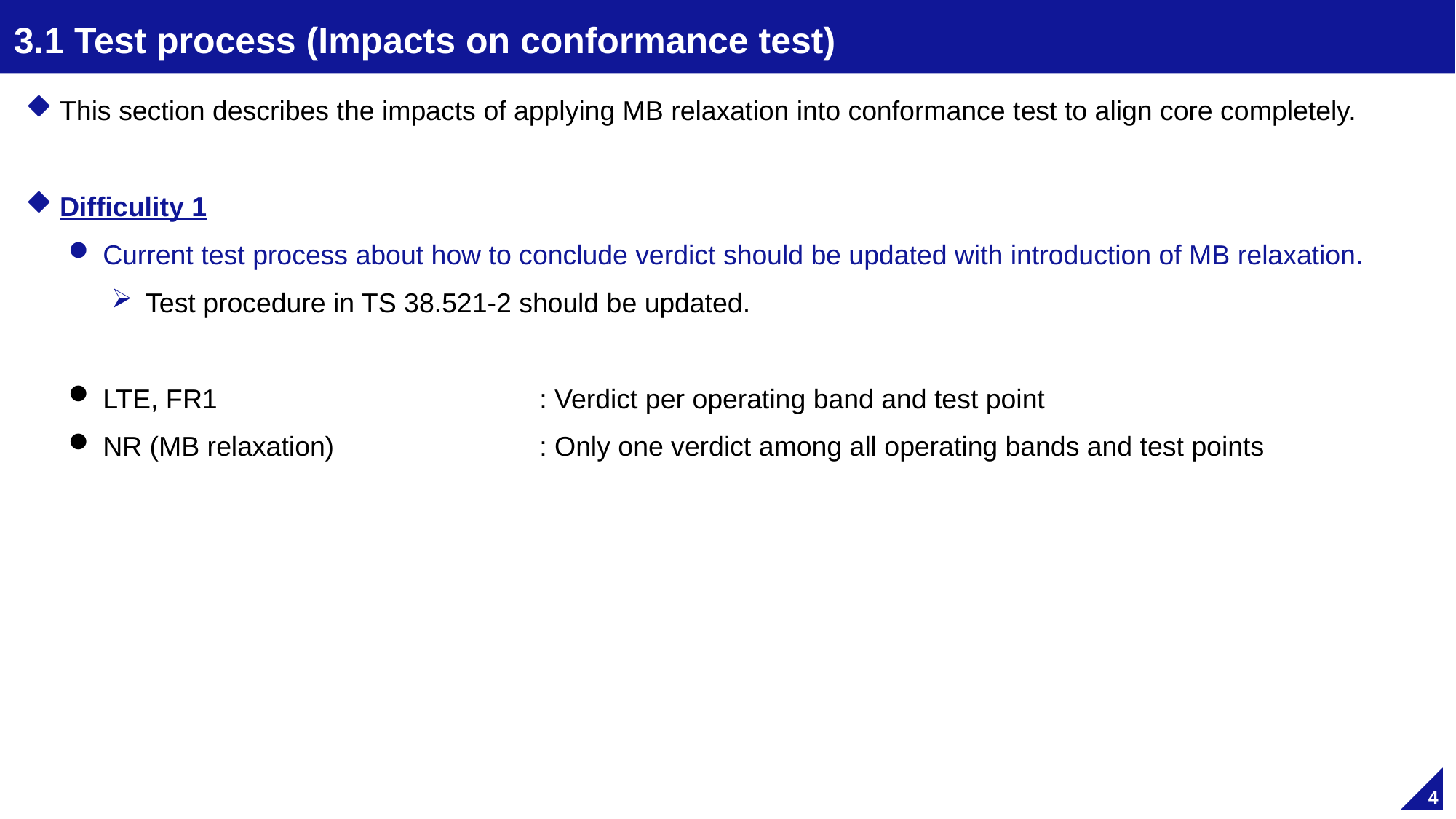

# 3.1 Test process (Impacts on conformance test)
This section describes the impacts of applying MB relaxation into conformance test to align core completely.

Difficulity 1
Current test process about how to conclude verdict should be updated with introduction of MB relaxation.
Test procedure in TS 38.521-2 should be updated.

LTE, FR1			: Verdict per operating band and test point
NR (MB relaxation)		: Only one verdict among all operating bands and test points

4